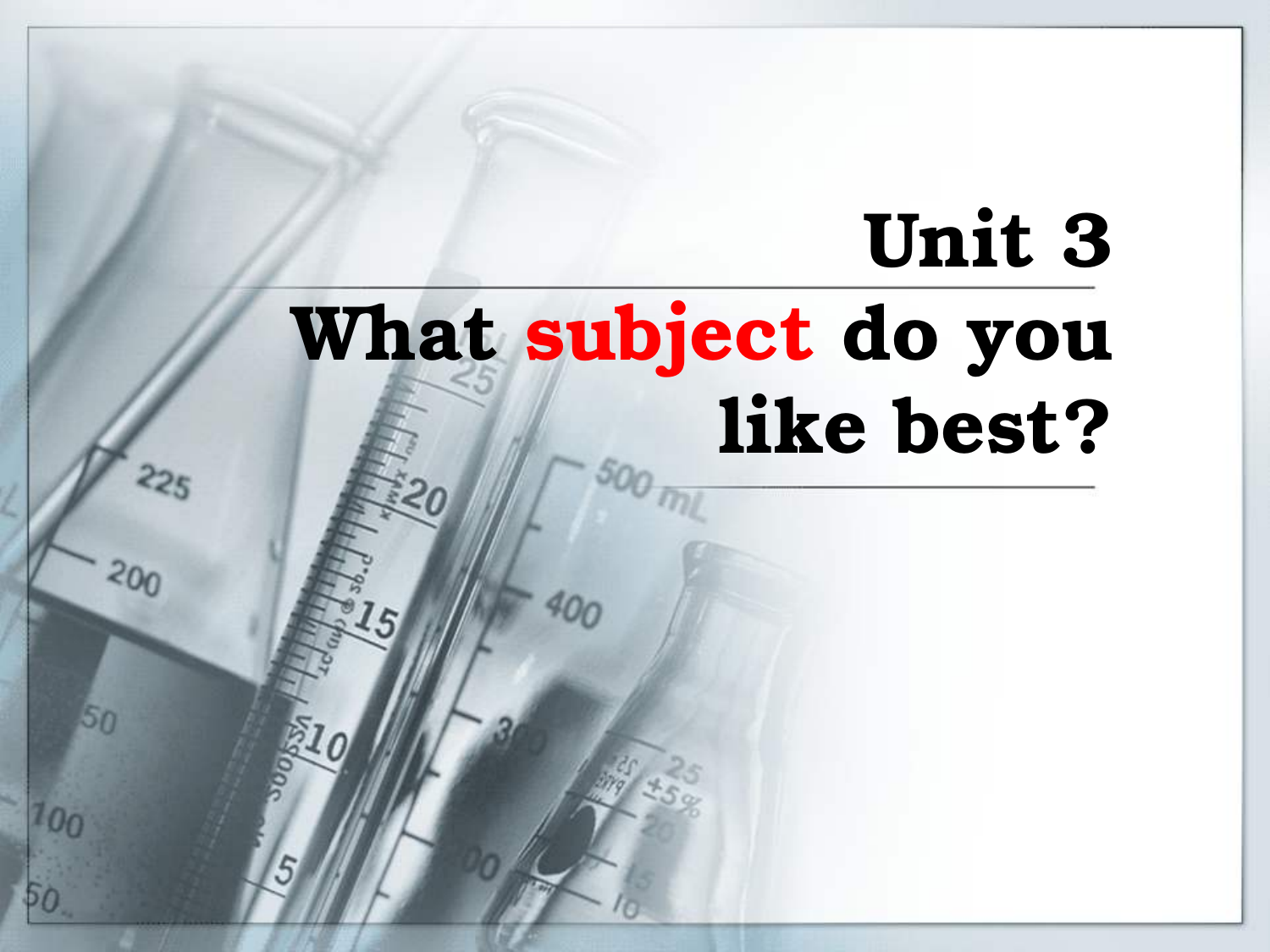

# Unit 3 What subject do you like best?